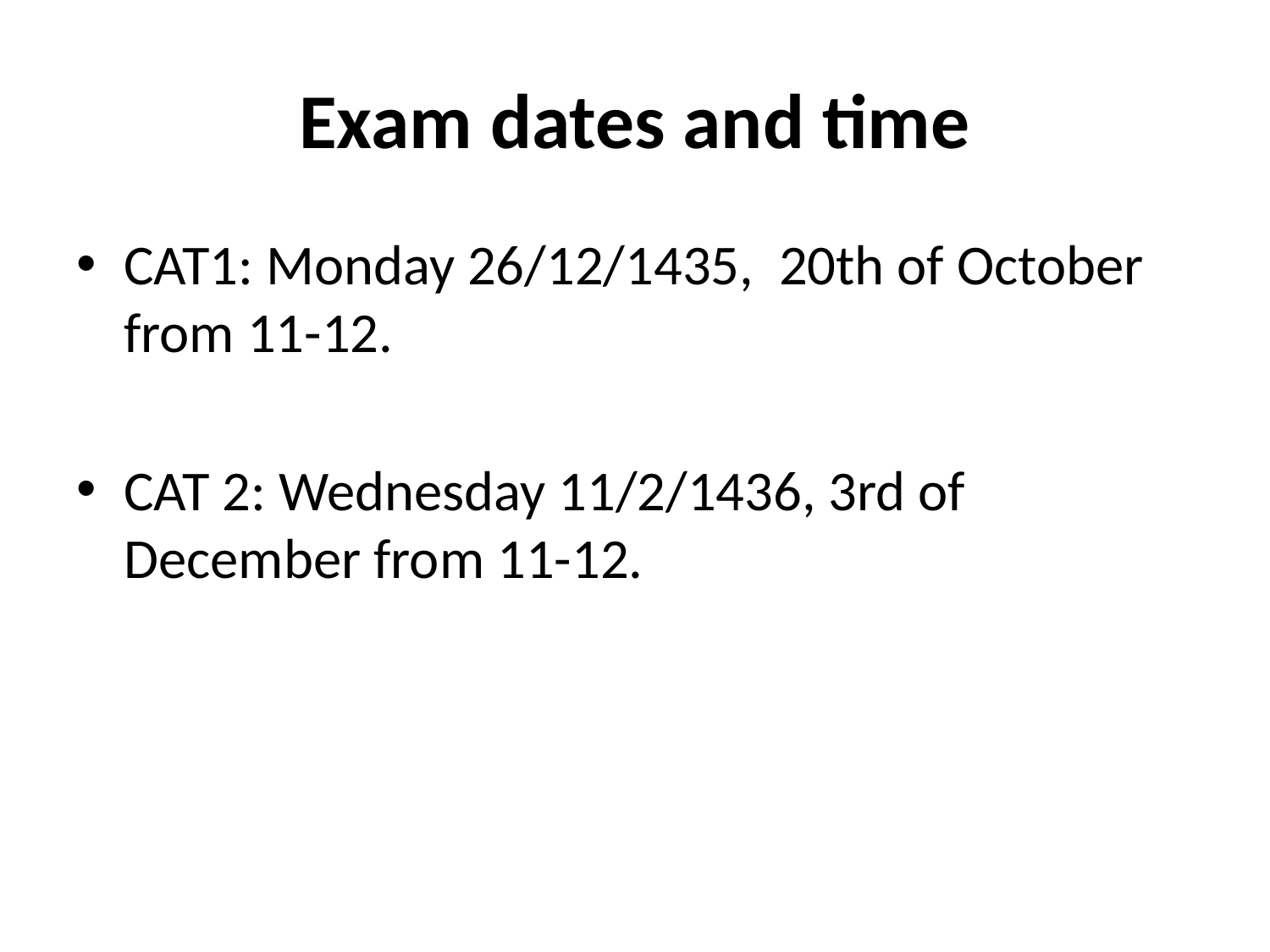

# Exam dates and time
CAT1: Monday 26/12/1435,  20th of October from 11-12.

CAT 2: Wednesday 11/2/1436, 3rd of December from 11-12.